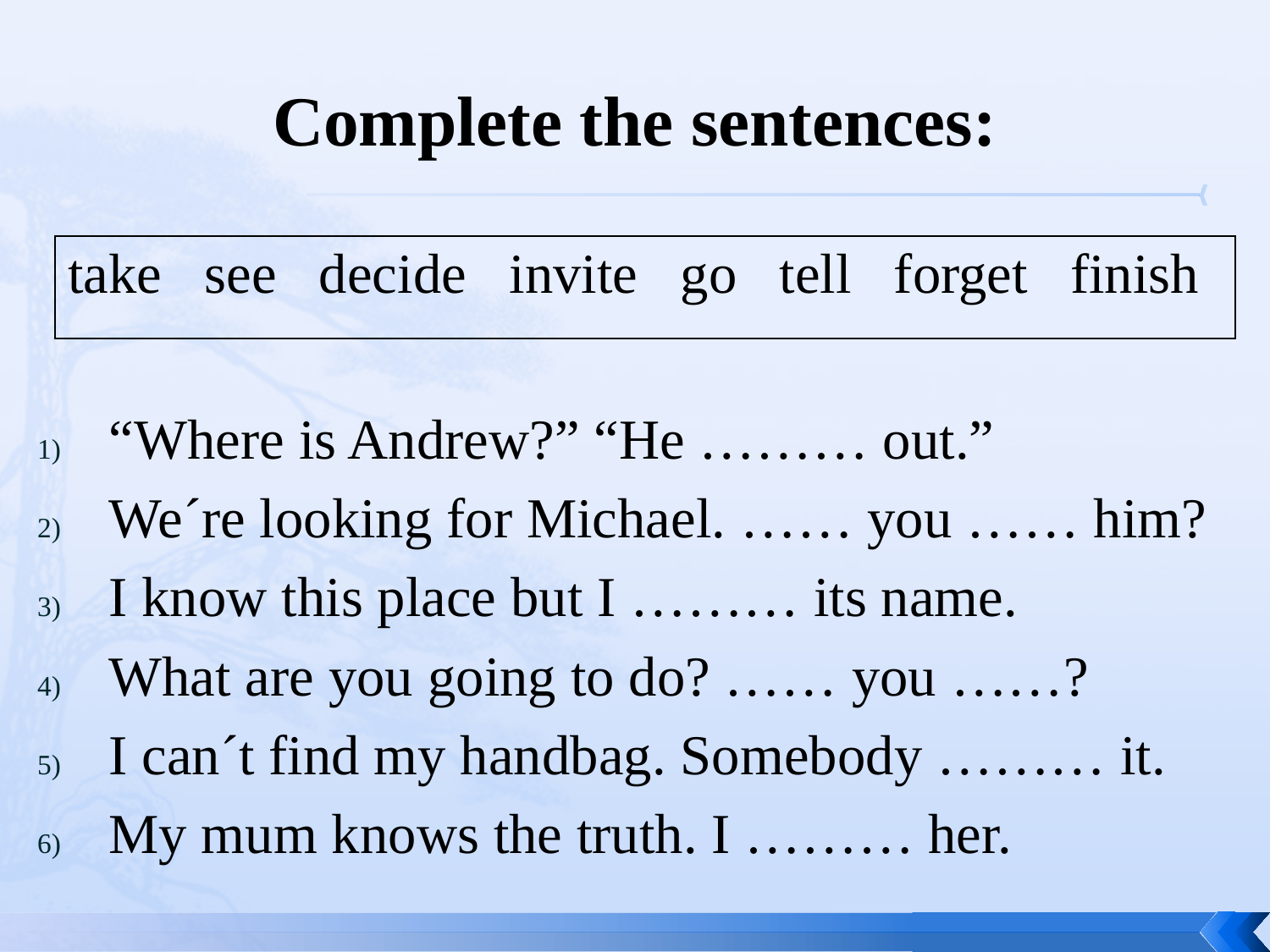

# Complete the sentences:
| take see decide invite go tell forget finish |
| --- |
“Where is Andrew?” “He ……… out.”
We´re looking for Michael. …… you …… him?
I know this place but I ……… its name.
What are you going to do? …… you ……?
I can´t find my handbag. Somebody ……… it.
My mum knows the truth. I ……… her.